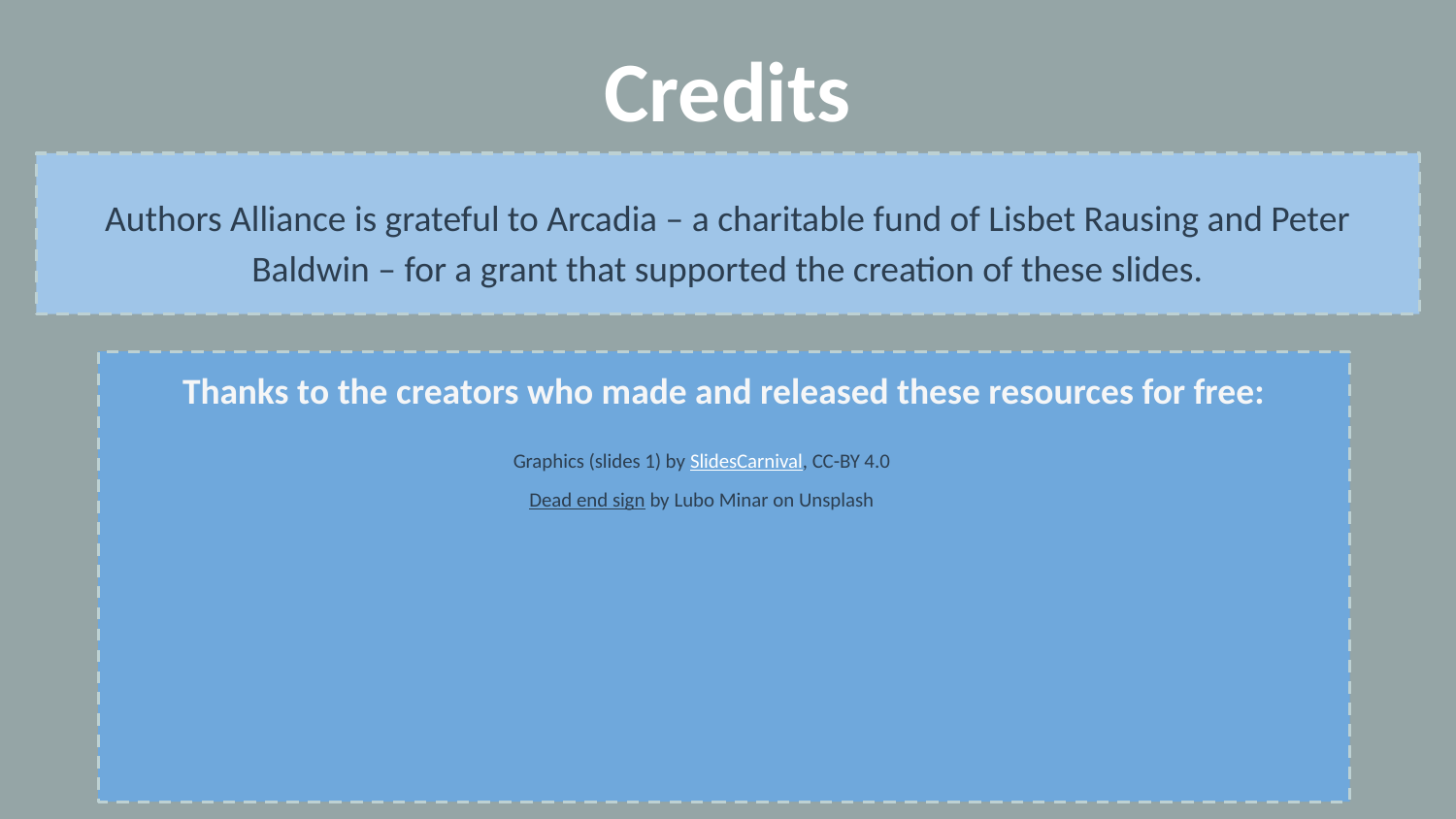

Credits
Authors Alliance is grateful to Arcadia – a charitable fund of Lisbet Rausing and Peter Baldwin – for a grant that supported the creation of these slides.
Thanks to the creators who made and released these resources for free:
Graphics (slides 1) by SlidesCarnival, CC-BY 4.0
Dead end sign by Lubo Minar on Unsplash